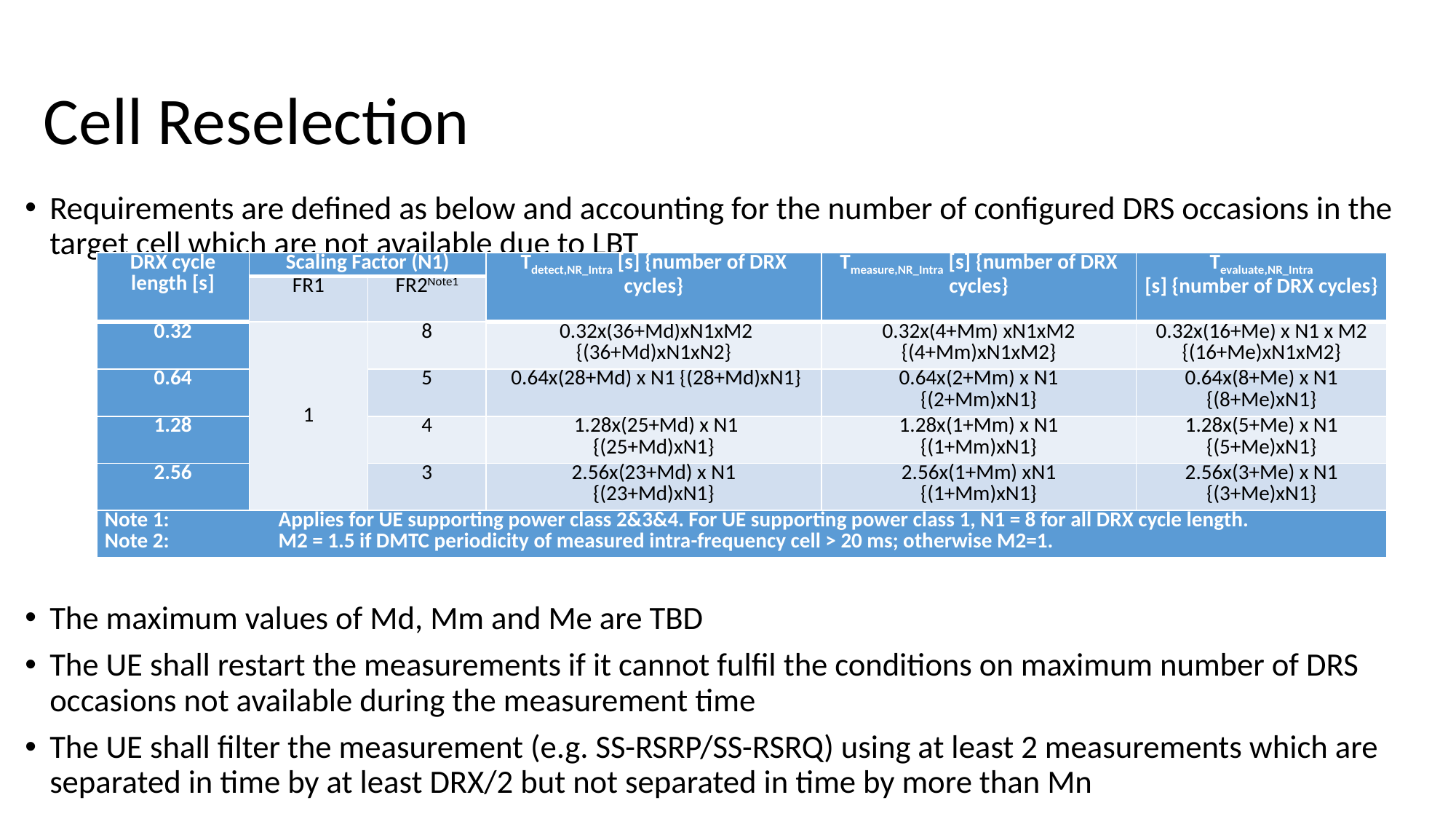

# Cell Reselection
Requirements are defined as below and accounting for the number of configured DRS occasions in the target cell which are not available due to LBT

The maximum values of Md, Mm and Me are TBD
The UE shall restart the measurements if it cannot fulfil the conditions on maximum number of DRS occasions not available during the measurement time
The UE shall filter the measurement (e.g. SS-RSRP/SS-RSRQ) using at least 2 measurements which are separated in time by at least DRX/2 but not separated in time by more than Mn
| DRX cycle length [s] | Scaling Factor (N1) |  | Tdetect,NR\_Intra [s] {number of DRX cycles} | Tmeasure,NR\_Intra [s] {number of DRX cycles} | Tevaluate,NR\_Intra [s] {number of DRX cycles} |
| --- | --- | --- | --- | --- | --- |
|  | FR1 | FR2Note1 |  |  |  |
| 0.32 | 1 | 8 | 0.32x(36+Md)xN1xM2 {(36+Md)xN1xN2} | 0.32x(4+Mm) xN1xM2 {(4+Mm)xN1xM2} | 0.32x(16+Me) x N1 x M2 {(16+Me)xN1xM2} |
| 0.64 |  | 5 | 0.64x(28+Md) x N1 {(28+Md)xN1} | 0.64x(2+Mm) x N1 {(2+Mm)xN1} | 0.64x(8+Me) x N1 {(8+Me)xN1} |
| 1.28 |  | 4 | 1.28x(25+Md) x N1 {(25+Md)xN1} | 1.28x(1+Mm) x N1 {(1+Mm)xN1} | 1.28x(5+Me) x N1 {(5+Me)xN1} |
| 2.56 |  | 3 | 2.56x(23+Md) x N1 {(23+Md)xN1} | 2.56x(1+Mm) xN1 {(1+Mm)xN1} | 2.56x(3+Me) x N1 {(3+Me)xN1} |
| Note 1: Applies for UE supporting power class 2&3&4. For UE supporting power class 1, N1 = 8 for all DRX cycle length. Note 2: M2 = 1.5 if DMTC periodicity of measured intra-frequency cell > 20 ms; otherwise M2=1. |  |  |  |  |  |